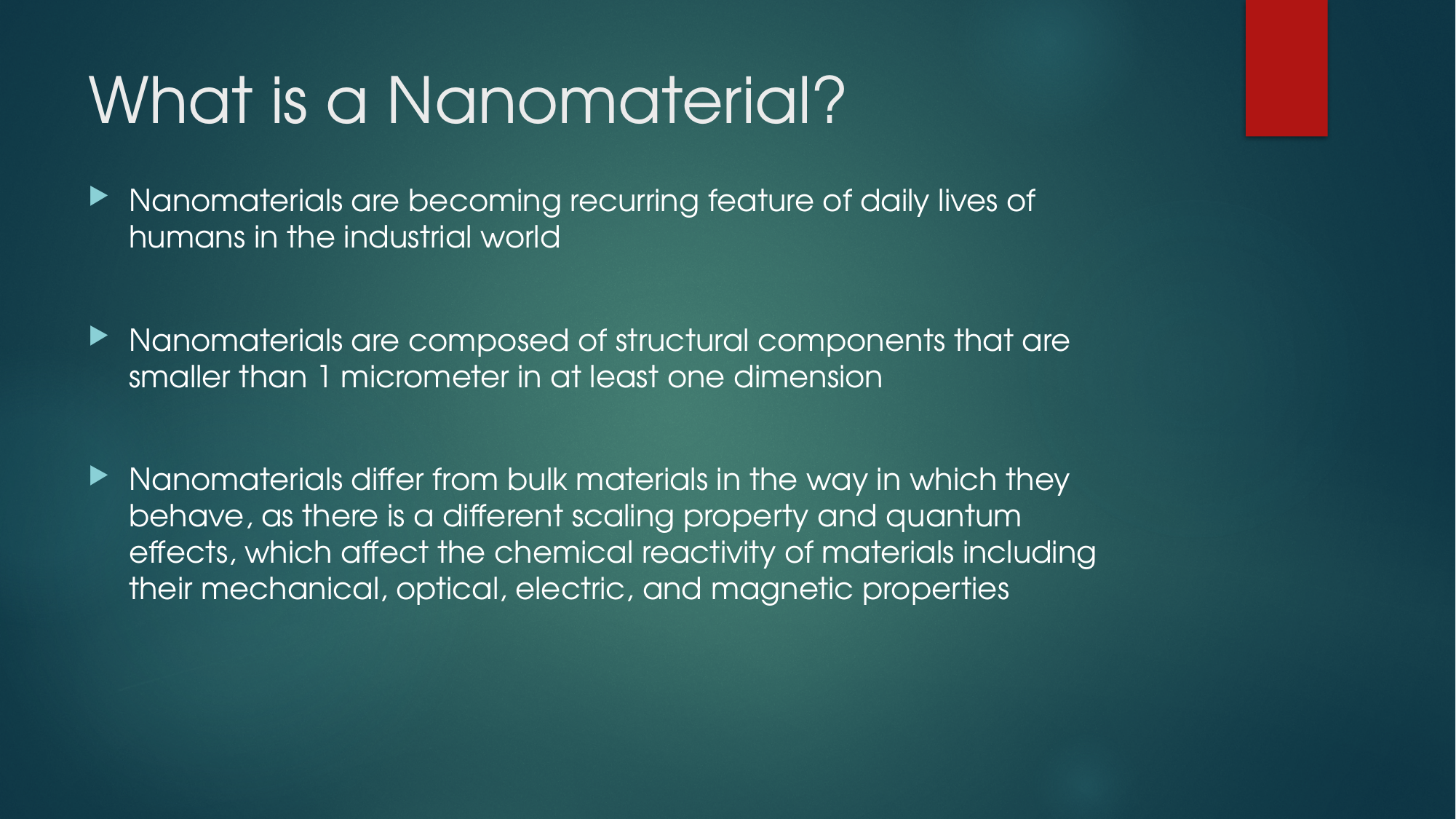

# What is a Nanomaterial?
Nanomaterials are becoming recurring feature of daily lives of humans in the industrial world

Nanomaterials are composed of structural components that are smaller than 1 micrometer in at least one dimension

Nanomaterials differ from bulk materials in the way in which they behave, as there is a different scaling property and quantum effects, which affect the chemical reactivity of materials including their mechanical, optical, electric, and magnetic properties